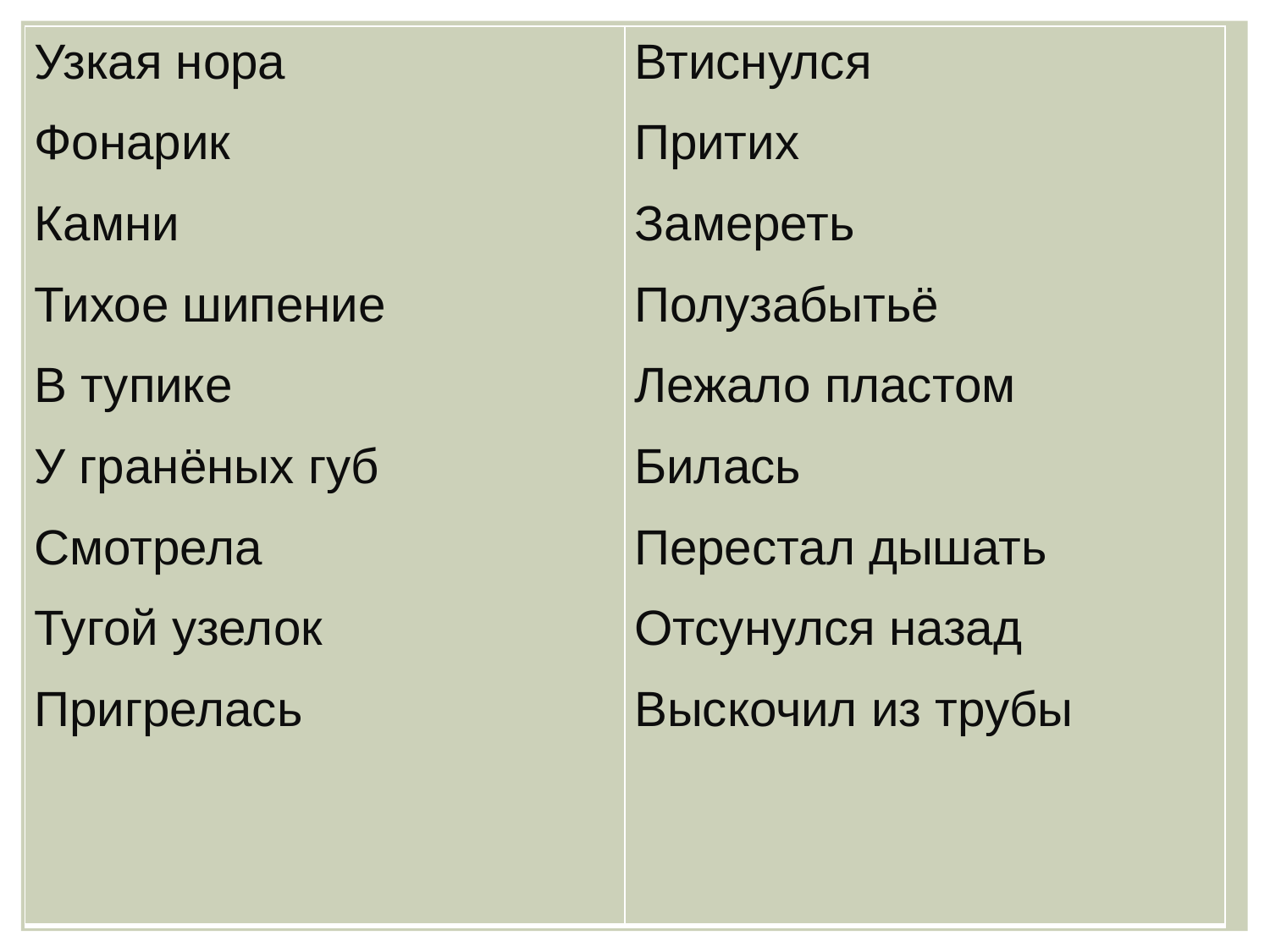

| Узкая нора Фонарик Камни Тихое шипение В тупике У гранёных губ Смотрела Тугой узелок Пригрелась | Втиснулся Притих Замереть Полузабытьё Лежало пластом Билась Перестал дышать Отсунулся назад Выскочил из трубы |
| --- | --- |